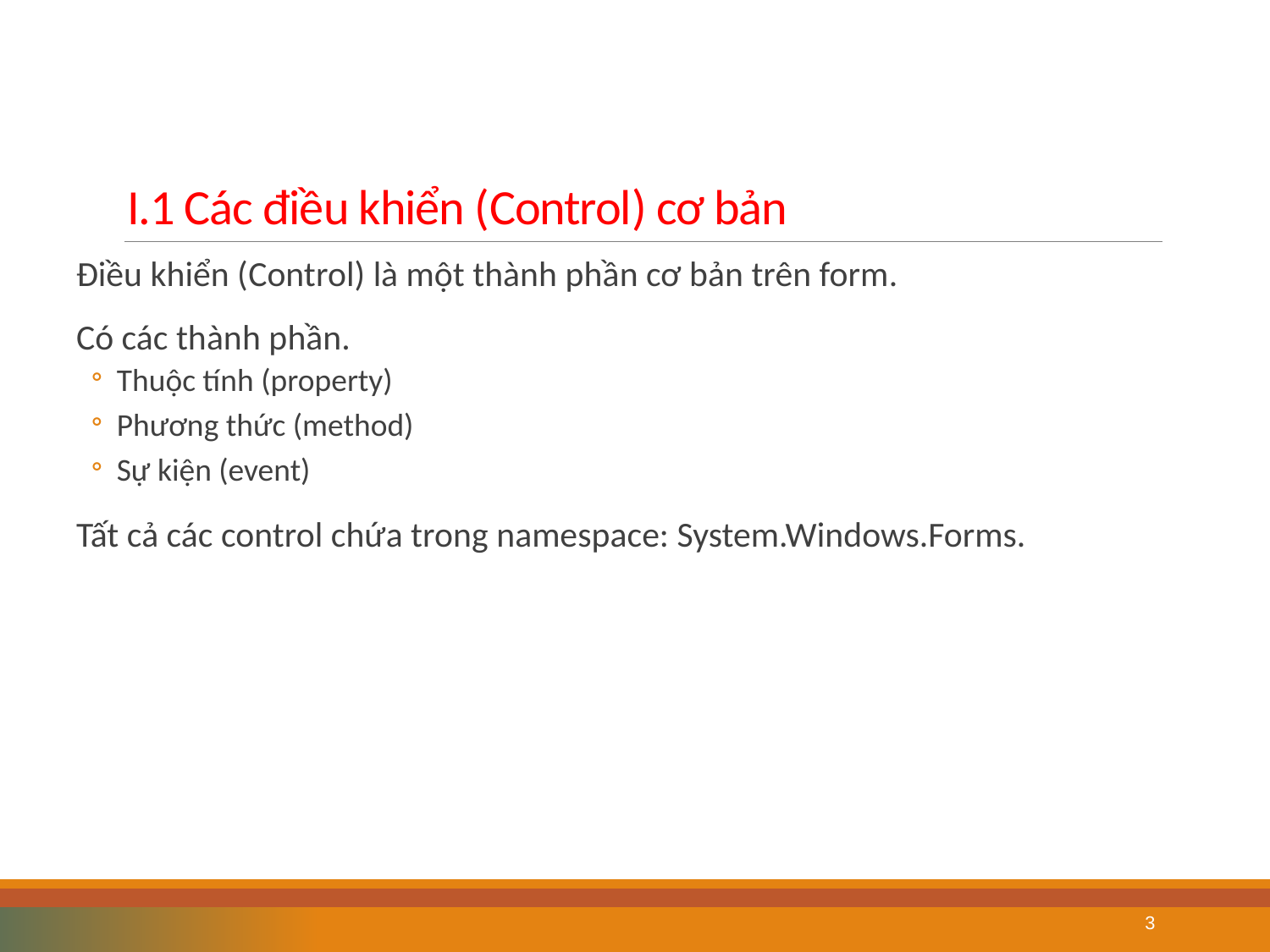

# I.1 Các điều khiển (Control) cơ bản
Điều khiển (Control) là một thành phần cơ bản trên form.
Có các thành phần.
Thuộc tính (property)
Phương thức (method)
Sự kiện (event)
Tất cả các control chứa trong namespace: System.Windows.Forms.
3